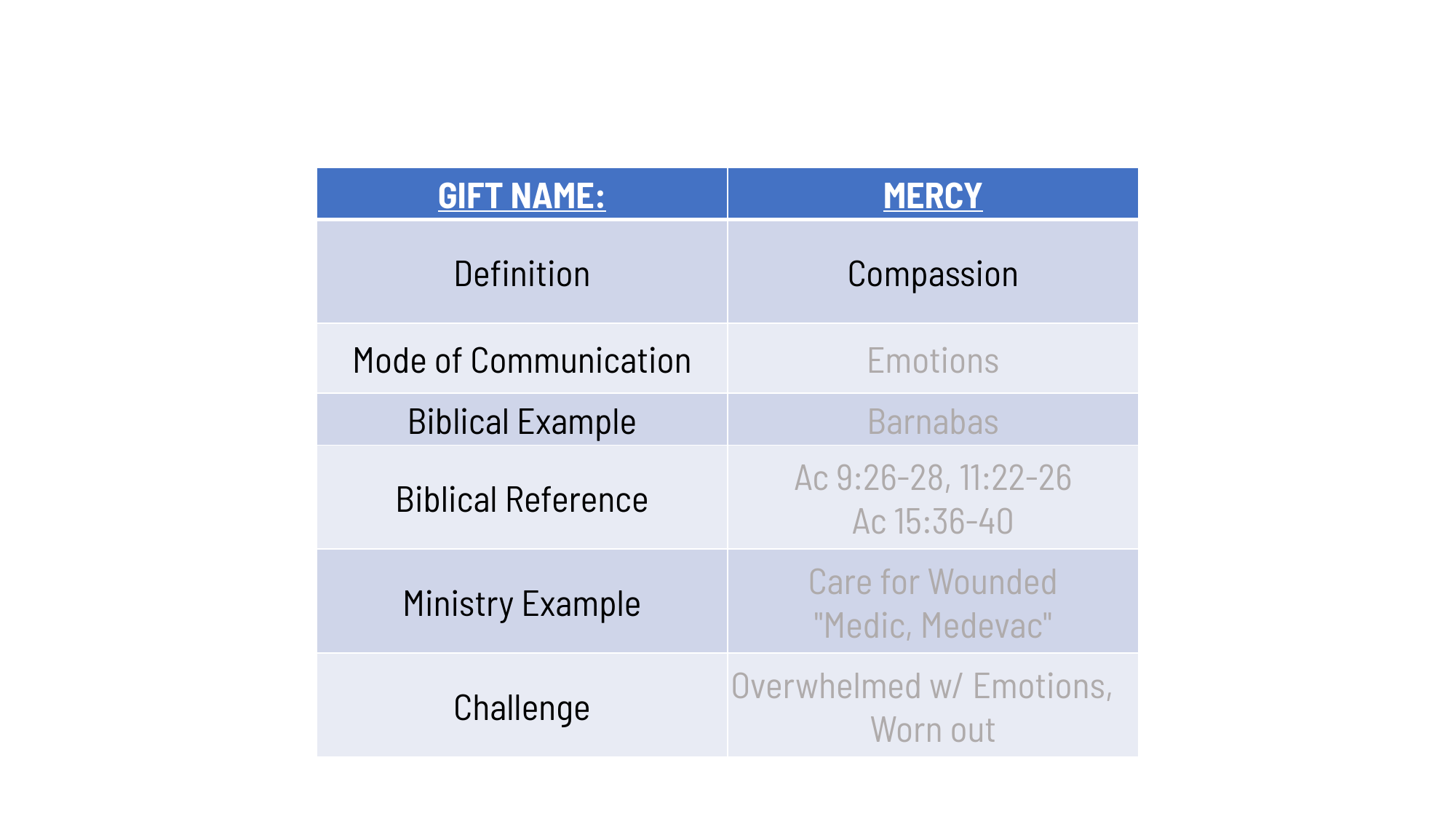

#
| GIFT NAME: | MERCY |
| --- | --- |
| Definition | Compassion |
| Mode of Communication | Emotions |
| Biblical Example | Barnabas |
| Biblical Reference | Ac 9:26-28, 11:22-26 Ac 15:36-40 |
| Ministry Example | Care for Wounded "Medic, Medevac" |
| Challenge | Overwhelmed w/ Emotions, Worn out |